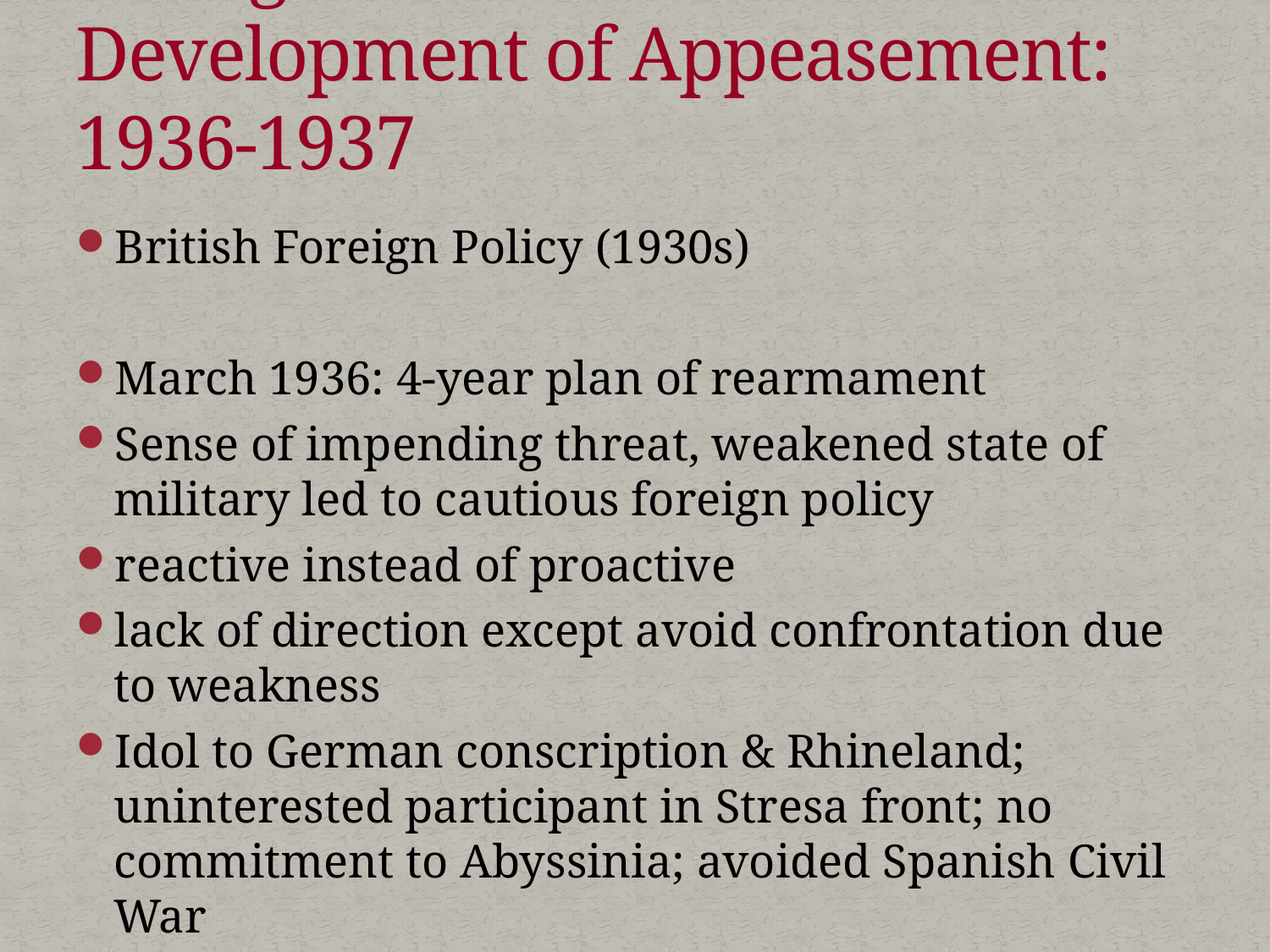

# Foreign Policies & the Development of Appeasement: 1936-1937
British Foreign Policy (1930s)

March 1936: 4-year plan of rearmament
Sense of impending threat, weakened state of military led to cautious foreign policy
reactive instead of proactive
lack of direction except avoid confrontation due to weakness
Idol to German conscription & Rhineland; uninterested participant in Stresa front; no commitment to Abyssinia; avoided Spanish Civil War